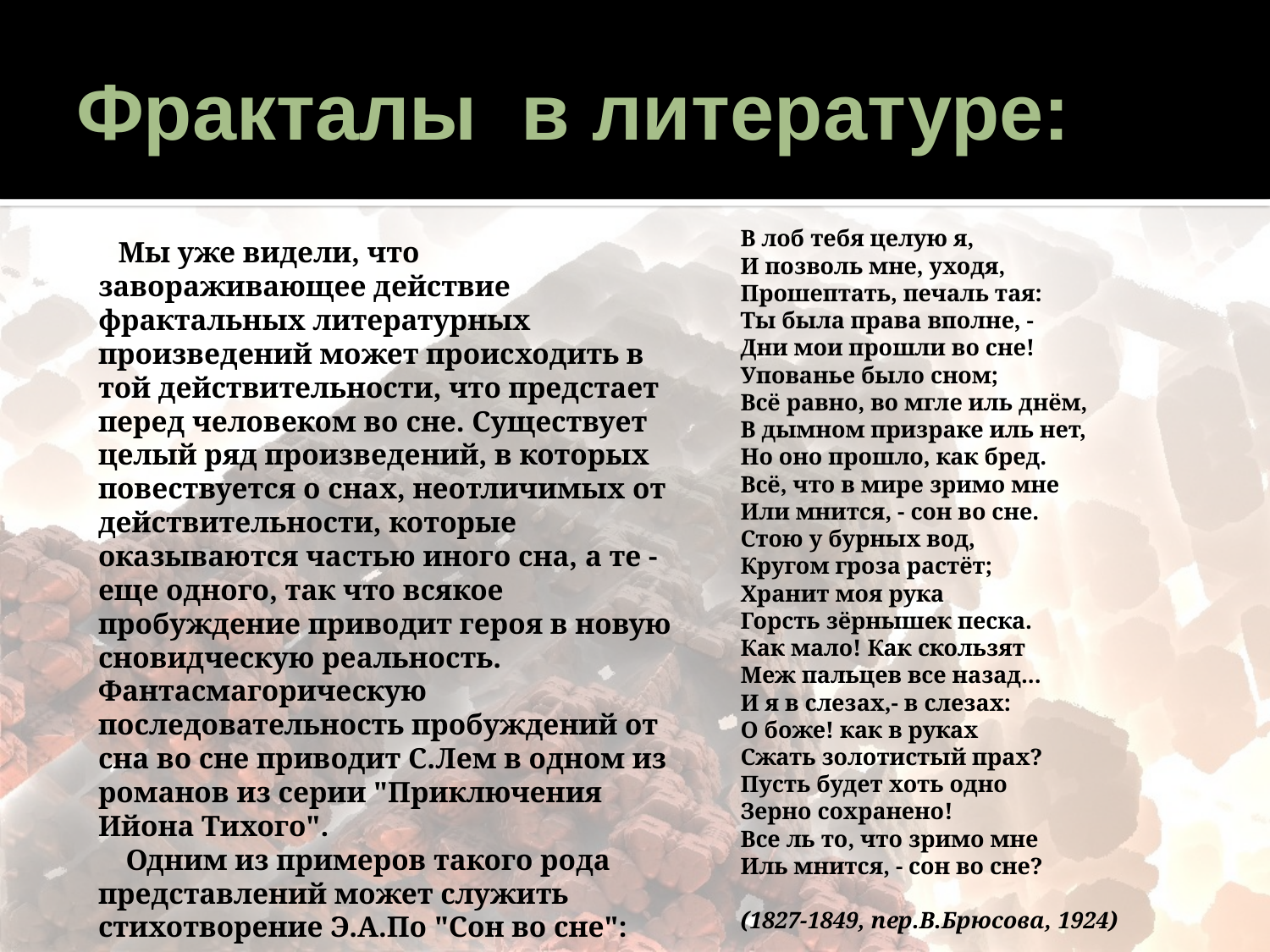

# Фракталы  в литературе:
В лоб тебя целую я,
И позволь мне, уходя,
Прошептать, печаль тая:
Ты была права вполне, -
Дни мои прошли во сне!
Упованье было сном;
Всё равно, во мгле иль днём,
В дымном призраке иль нет,
Но оно прошло, как бред.
Всё, что в мире зримо мне
Или мнится, - сон во сне.
Стою у бурных вод,
Кругом гроза растёт;
Хранит моя рука
Горсть зёрнышек песка.
Как мало! Как скользят
Меж пальцев все назад...
И я в слезах,- в слезах:
О боже! как в руках
Сжать золотистый прах?
Пусть будет хоть одно
Зерно сохранено!
Все ль то, что зримо мне
Иль мнится, - сон во сне?
(1827-1849, пер.В.Брюсова, 1924)
         Мы уже видели, что завораживающее действие фрактальных литературных произведений может происходить в той действительности, что предстает перед человеком во сне. Существует целый ряд произведений, в которых повествуется о снах, неотличимых от действительности, которые оказываются частью иного сна, а те - еще одного, так что всякое пробуждение приводит героя в новую сновидческую реальность. Фантасмагорическую последовательность пробуждений от сна во сне приводит С.Лем в одном из романов из серии "Приключения Ийона Тихого".
         Одним из примеров такого рода представлений может служить стихотворение Э.А.По "Сон во сне":